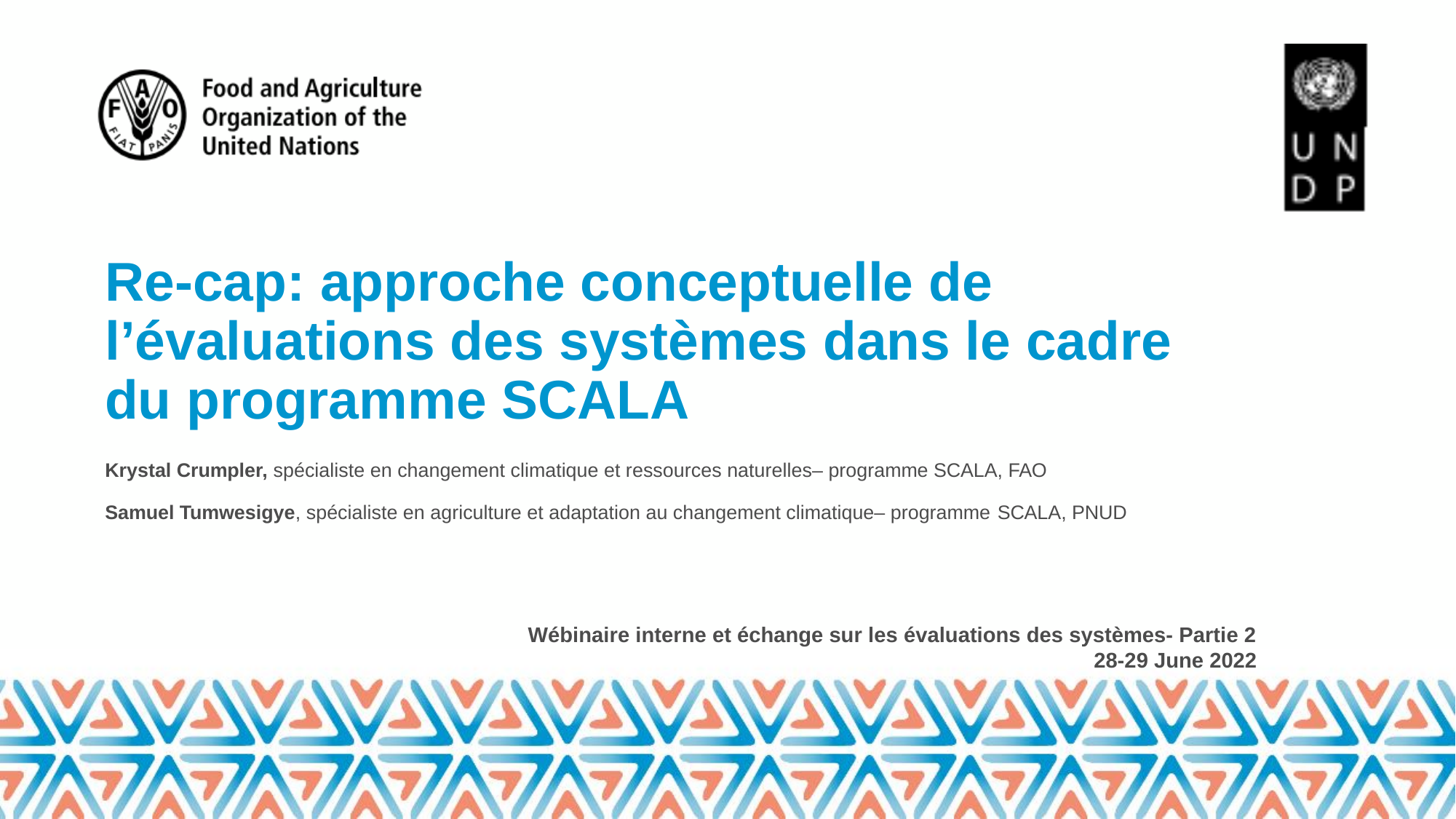

# Re-cap: approche conceptuelle de l’évaluations des systèmes dans le cadre du programme SCALA
Krystal Crumpler, spécialiste en changement climatique et ressources naturelles– programme SCALA, FAO

Samuel Tumwesigye, spécialiste en agriculture et adaptation au changement climatique– programme SCALA, PNUD

Wébinaire interne et échange sur les évaluations des systèmes- Partie 2
28-29 June 2022